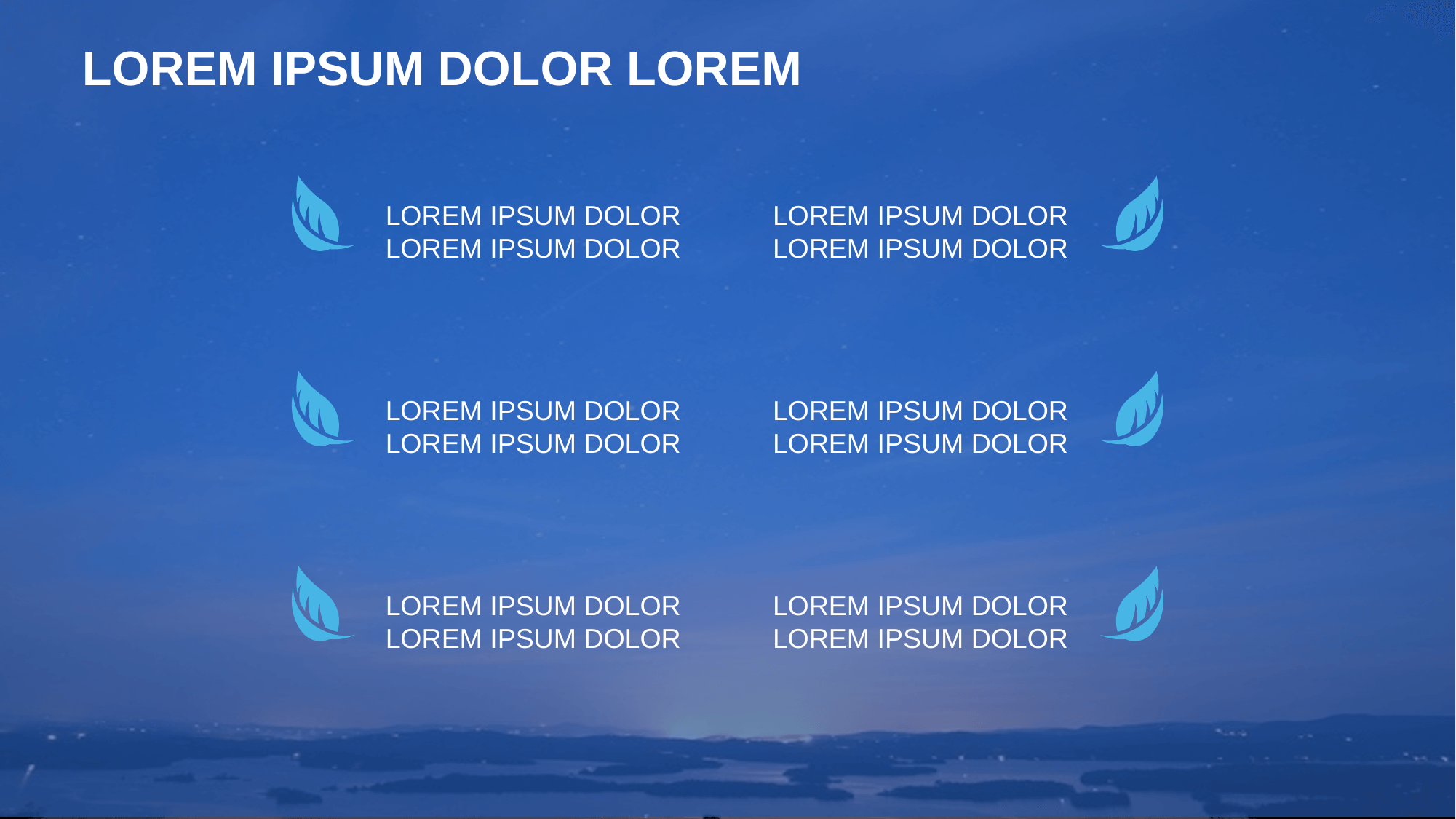

LOREM IPSUM DOLOR LOREM

LOREM IPSUM DOLOR LOREM IPSUM DOLOR
LOREM IPSUM DOLOR LOREM IPSUM DOLOR

LOREM IPSUM DOLOR LOREM IPSUM DOLOR
LOREM IPSUM DOLOR LOREM IPSUM DOLOR

LOREM IPSUM DOLOR LOREM IPSUM DOLOR
LOREM IPSUM DOLOR LOREM IPSUM DOLOR